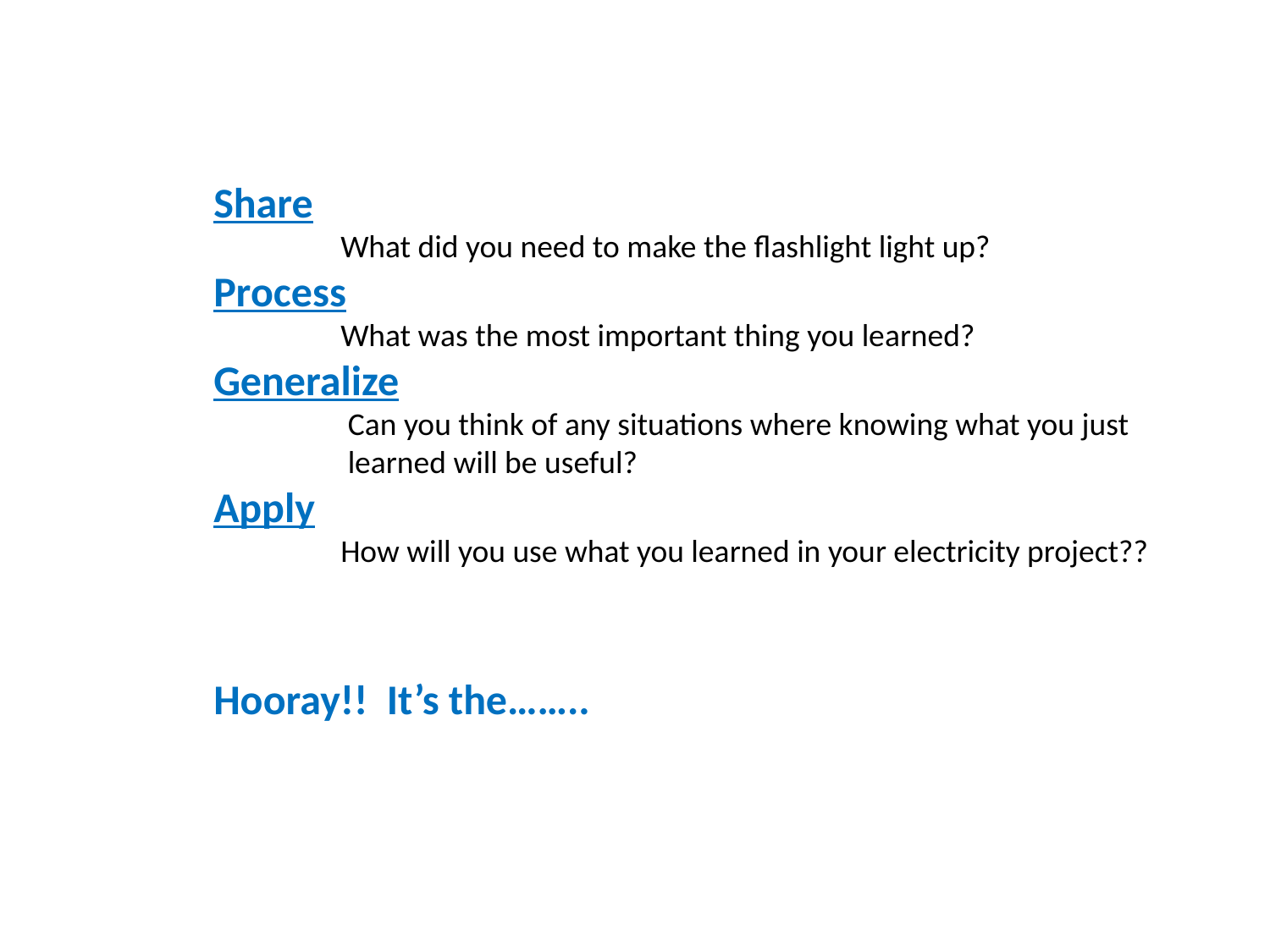

Share
	What did you need to make the flashlight light up?
Process
	What was the most important thing you learned?
Generalize
	 Can you think of any situations where knowing what you just
	 learned will be useful?
Apply
	How will you use what you learned in your electricity project??

Hooray!!  It’s the……..